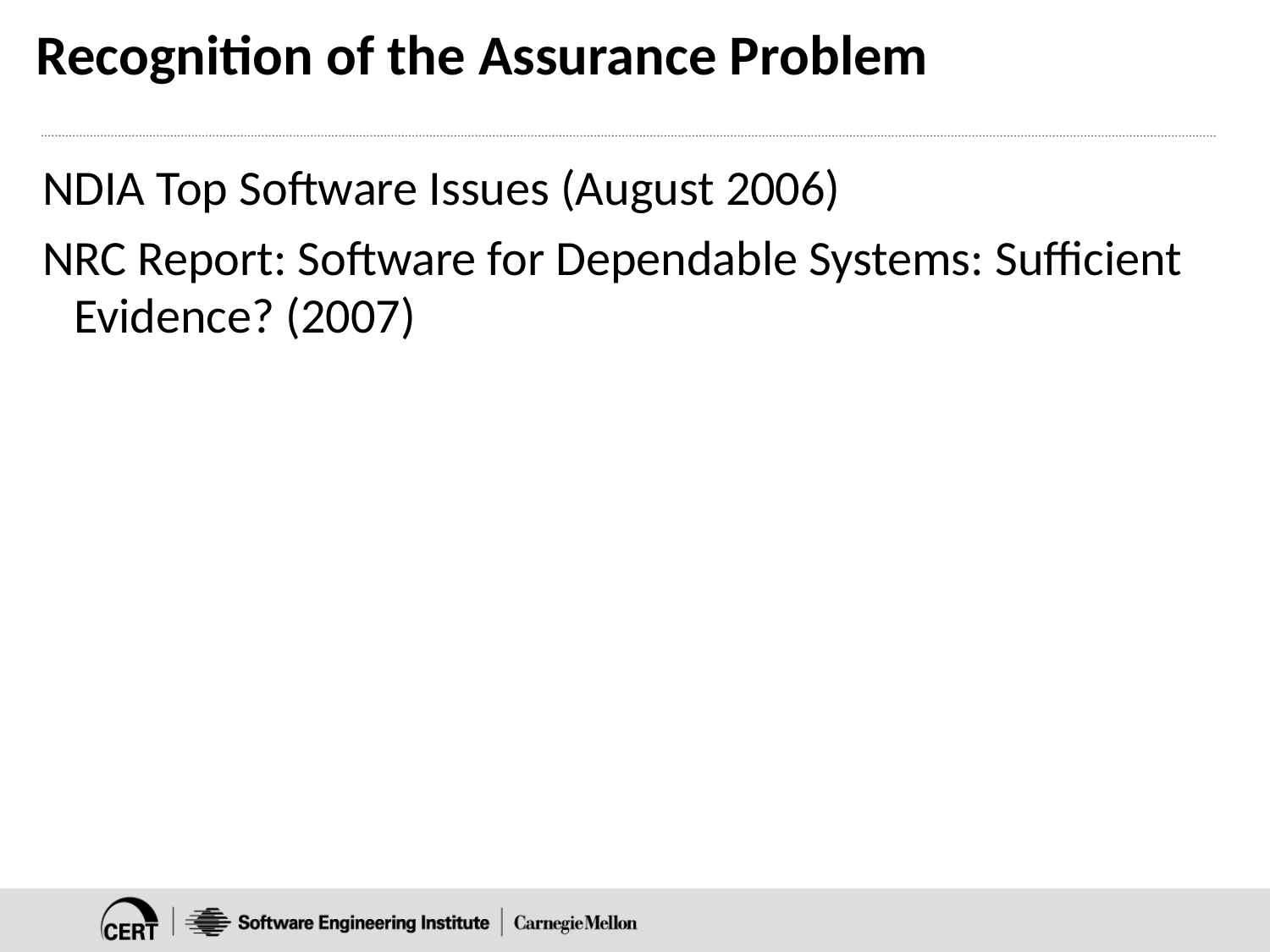

# Recognition of the Assurance Problem
NDIA Top Software Issues (August 2006)
NRC Report: Software for Dependable Systems: Sufficient Evidence? (2007)